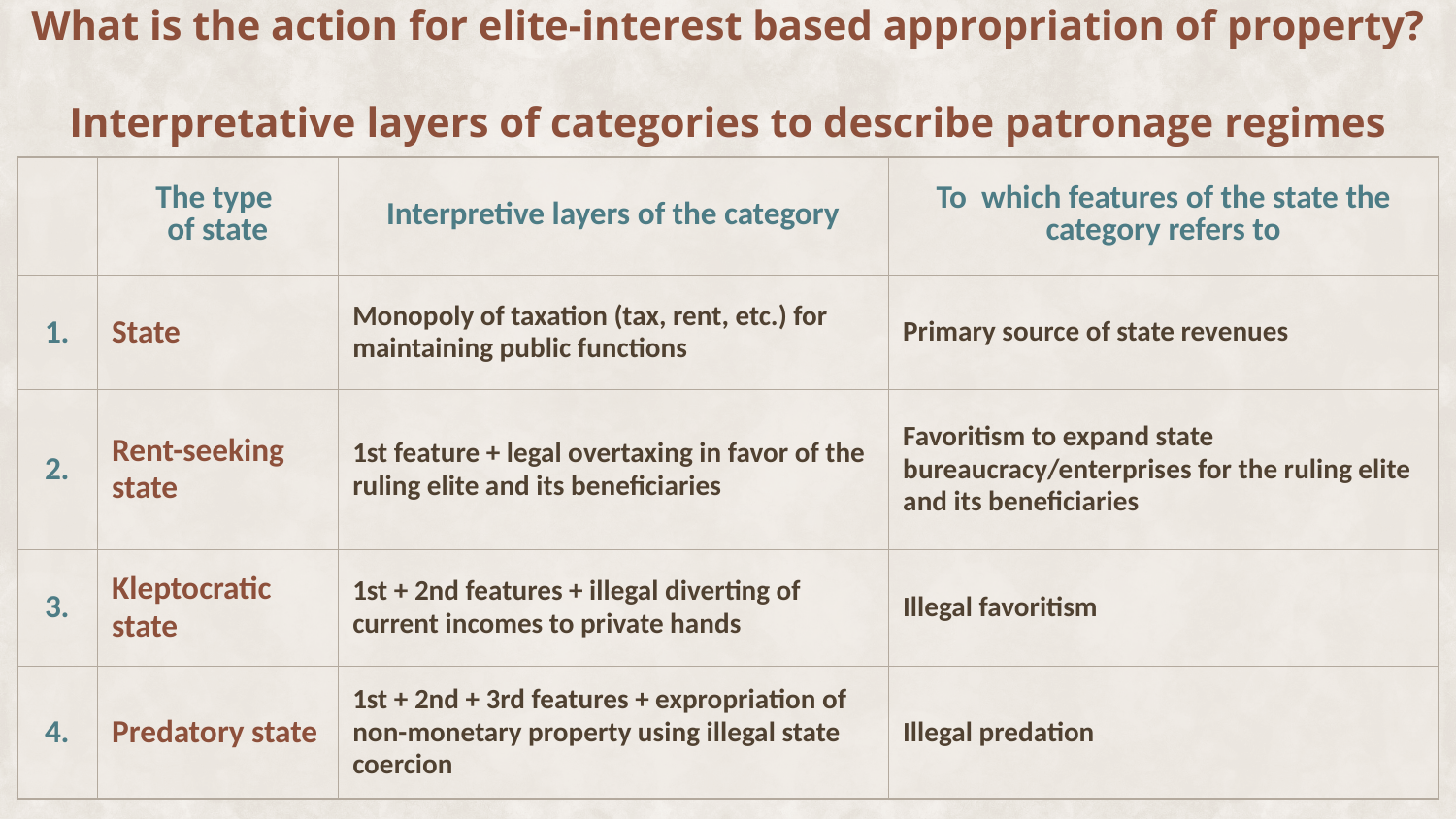

# What is the action for elite-interest based appropriation of property? Interpretative layers of categories to describe patronage regimes
|  | The type of state | Interpretive layers of the category | To which features of the state the category refers to |
| --- | --- | --- | --- |
| 1. | State | Monopoly of taxation (tax, rent, etc.) for maintaining public functions | Primary source of state revenues |
| 2. | Rent-seeking state | 1st feature + legal overtaxing in favor of the ruling elite and its beneficiaries | Favoritism to expand state bureaucracy/enterprises for the ruling elite and its beneficiaries |
| 3. | Kleptocratic state | 1st + 2nd features + illegal diverting of current incomes to private hands | Illegal favoritism |
| 4. | Predatory state | 1st + 2nd + 3rd features + expropriation of non-monetary property using illegal state coercion | Illegal predation |